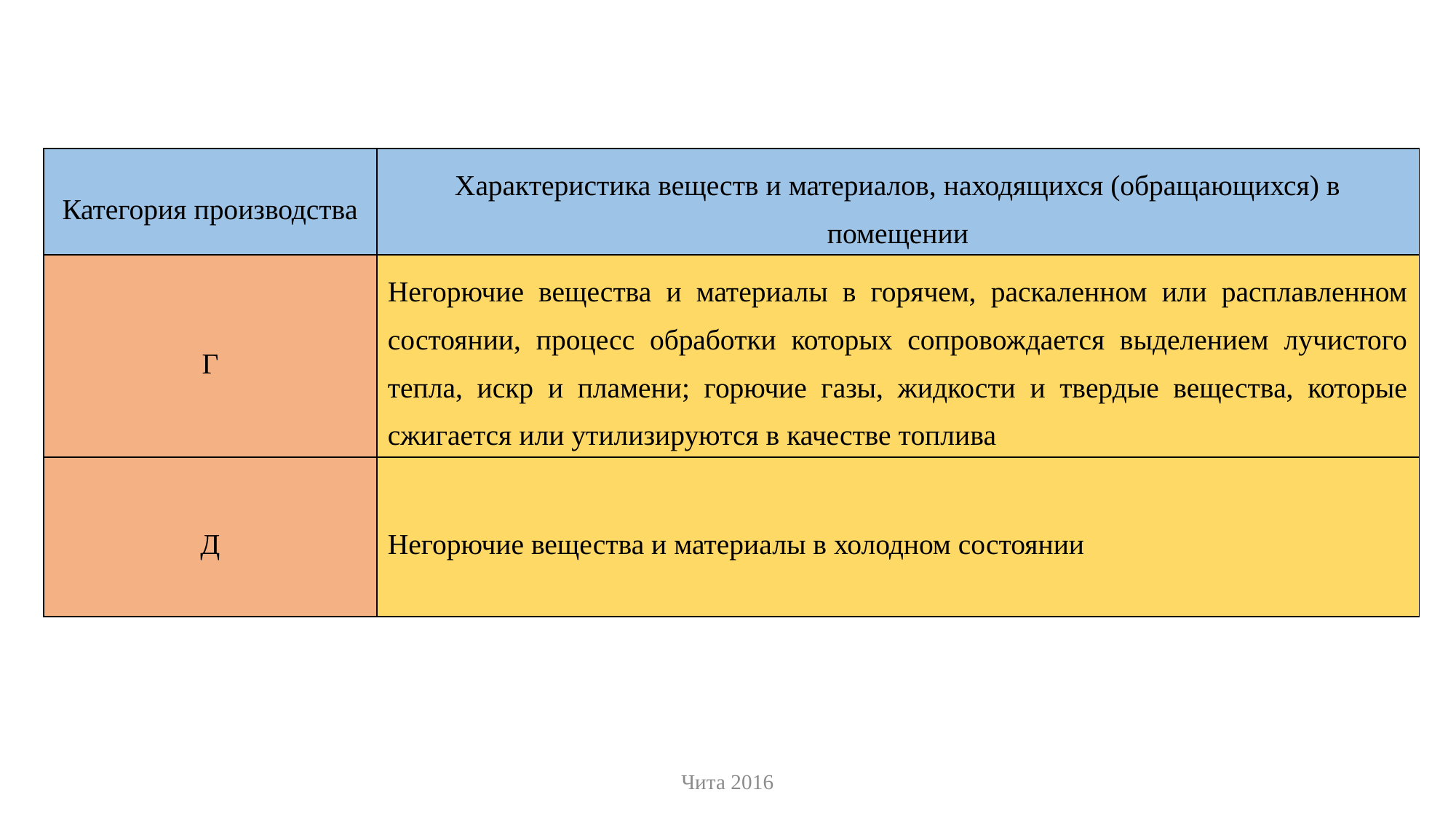

| Категория производства | Характеристика веществ и материалов, находящихся (обращающихся) в помещении |
| --- | --- |
| Г | Негорючие вещества и материалы в горячем, раскаленном или расплавленном состоянии, процесс обработки которых сопровождается выделением лучистого тепла, искр и пламени; горючие газы, жидкости и твердые вещества, которые сжигается или утилизируются в качестве топлива |
| Д | Негорючие вещества и материалы в холодном состоянии |
Чита 2016